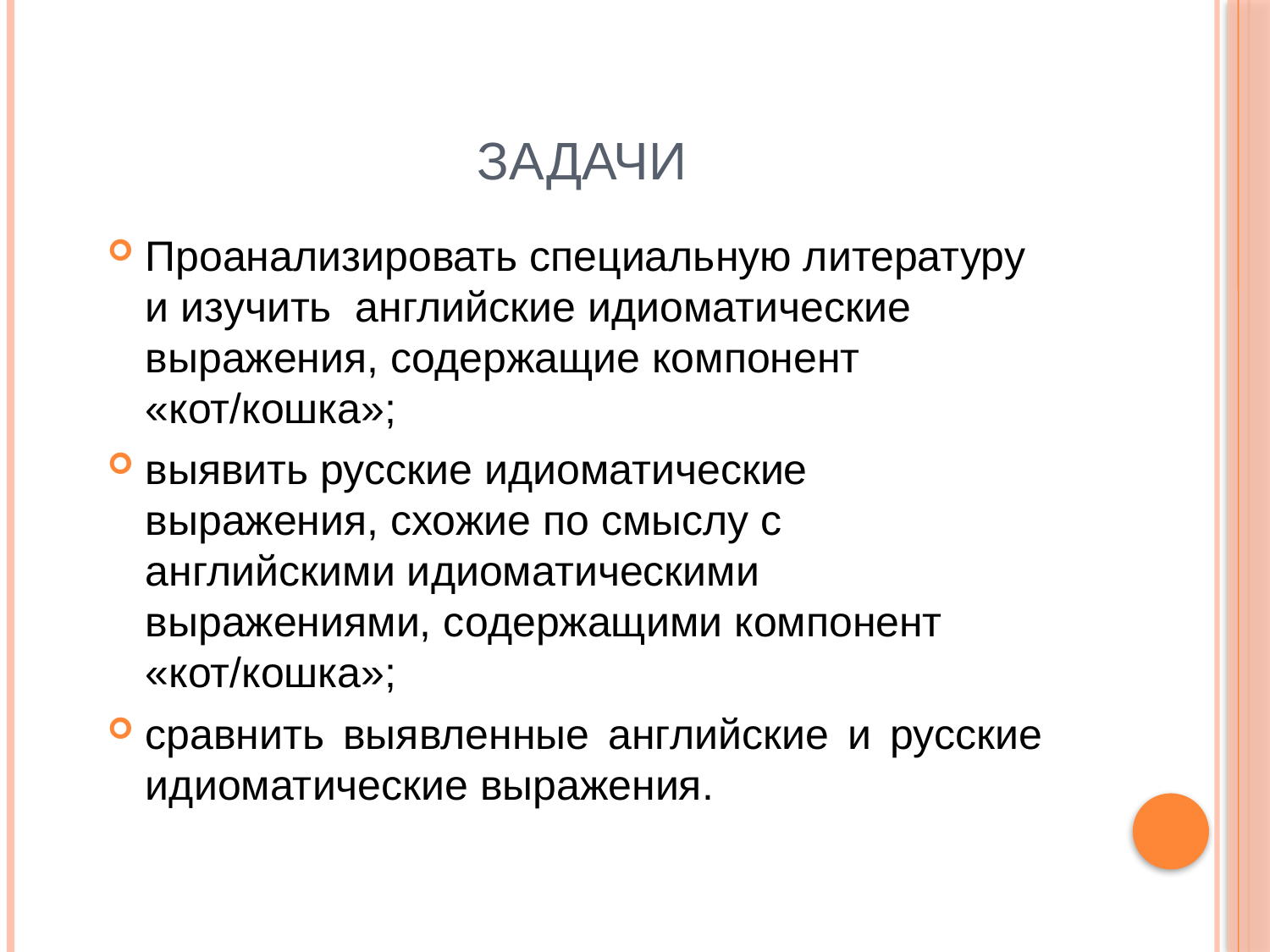

# Задачи
Проанализировать специальную литературу и изучить  английские идиоматические выражения, содержащие компонент «кот/кошка»;
выявить русские идиоматические выражения, схожие по смыслу с английскими идиоматическими выражениями, содержащими компонент «кот/кошка»;
сравнить выявленные английские и русские идиоматические выражения.